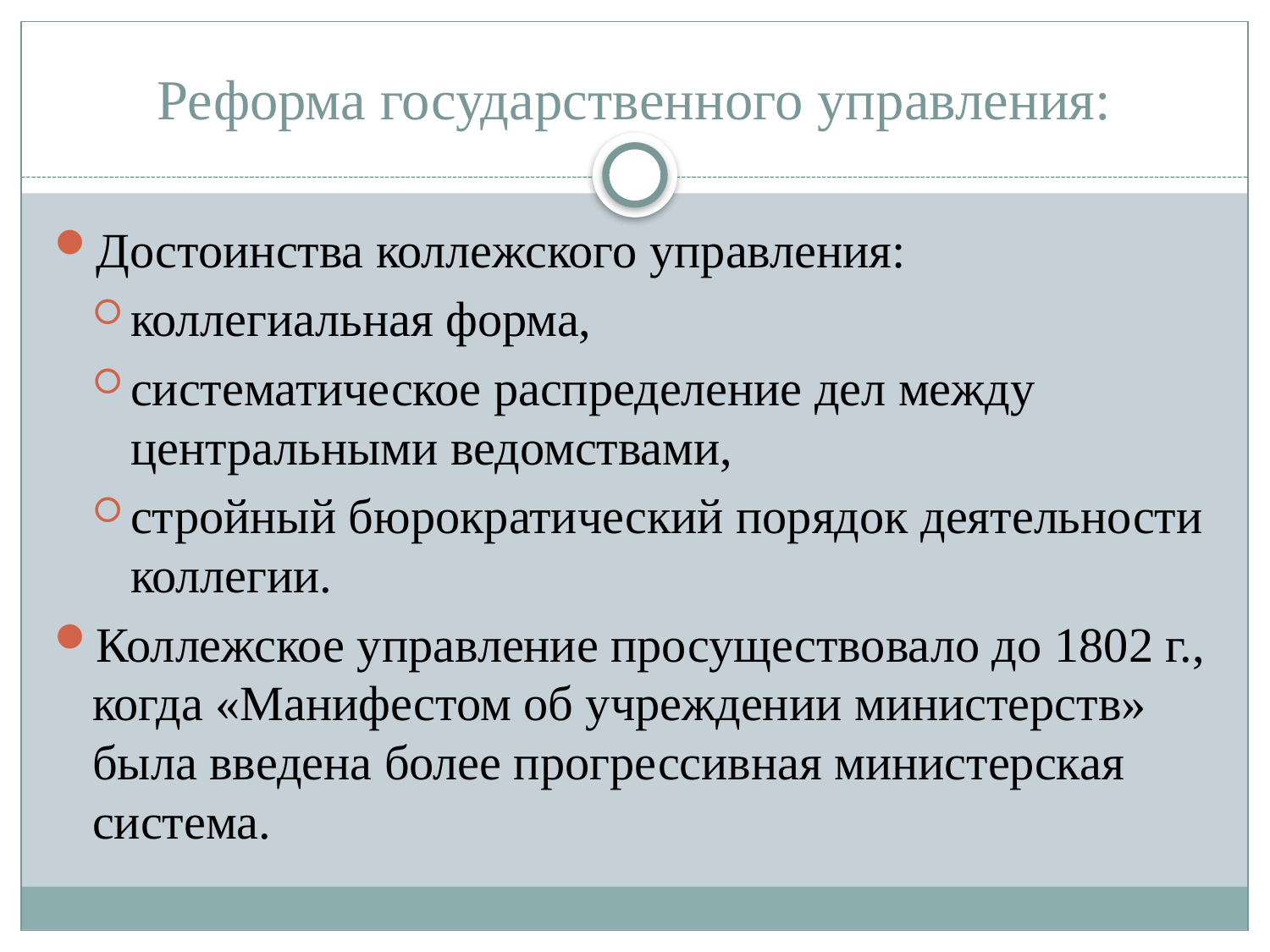

# Реформа государственного управления:
Достоинства коллежского управления:
коллегиальная форма,
систематическое распределение дел между центральными ведомствами,
стройный бюрократический порядок деятельности коллегии.
Коллежское управление просуществовало до 1802 г., когда «Манифестом об учреждении министерств» была введена более прогрессивная министерская система.